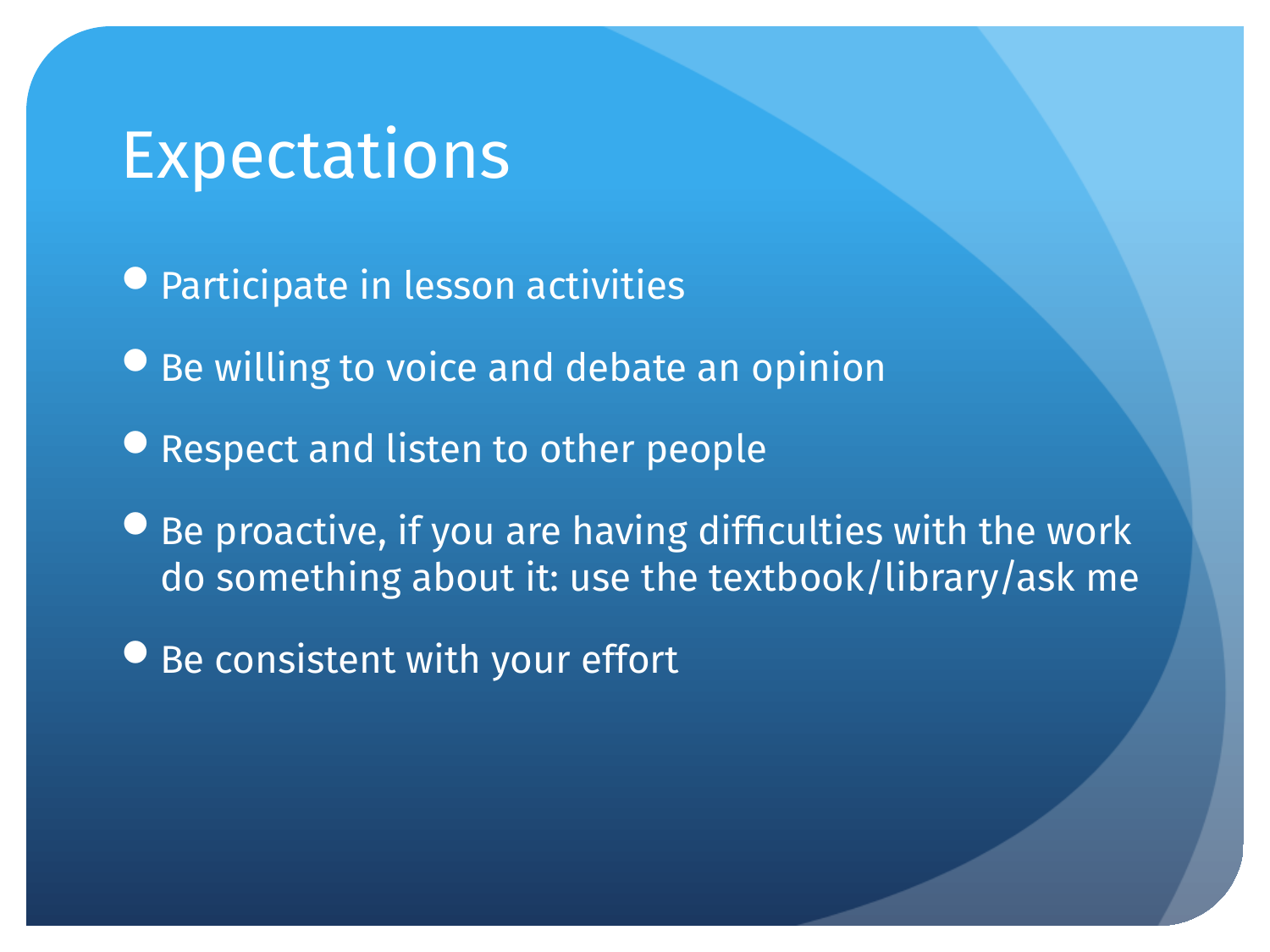

# Expectations
Participate in lesson activities
Be willing to voice and debate an opinion
Respect and listen to other people
Be proactive, if you are having difficulties with the work do something about it: use the textbook/library/ask me
Be consistent with your effort